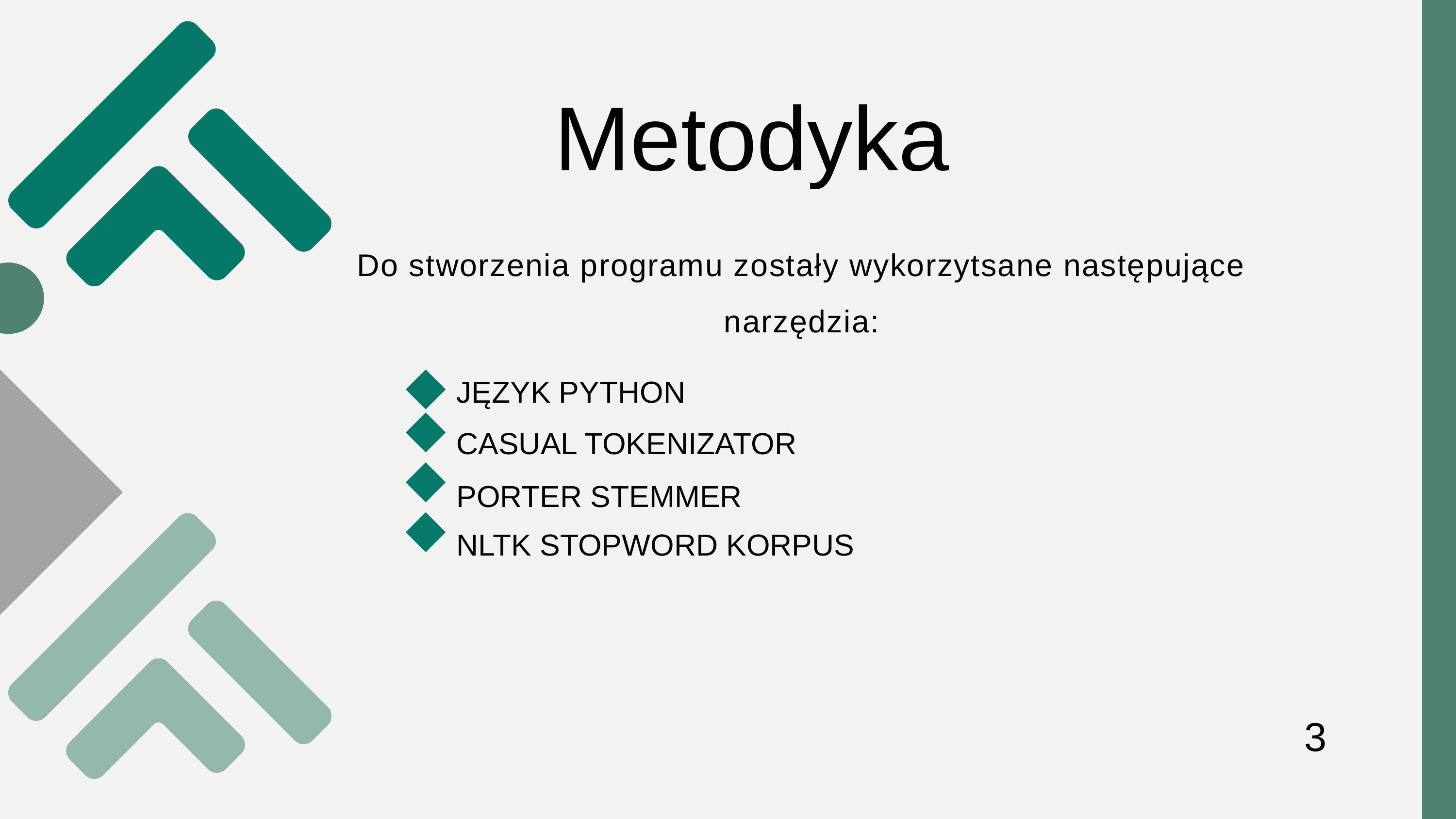

Metodyka
Do stworzenia programu zostały wykorzytsane następujące narzędzia:

JĘZYK PYTHON
CASUAL TOKENIZATOR
PORTER STEMMER
NLTK STOPWORD KORPUS

3